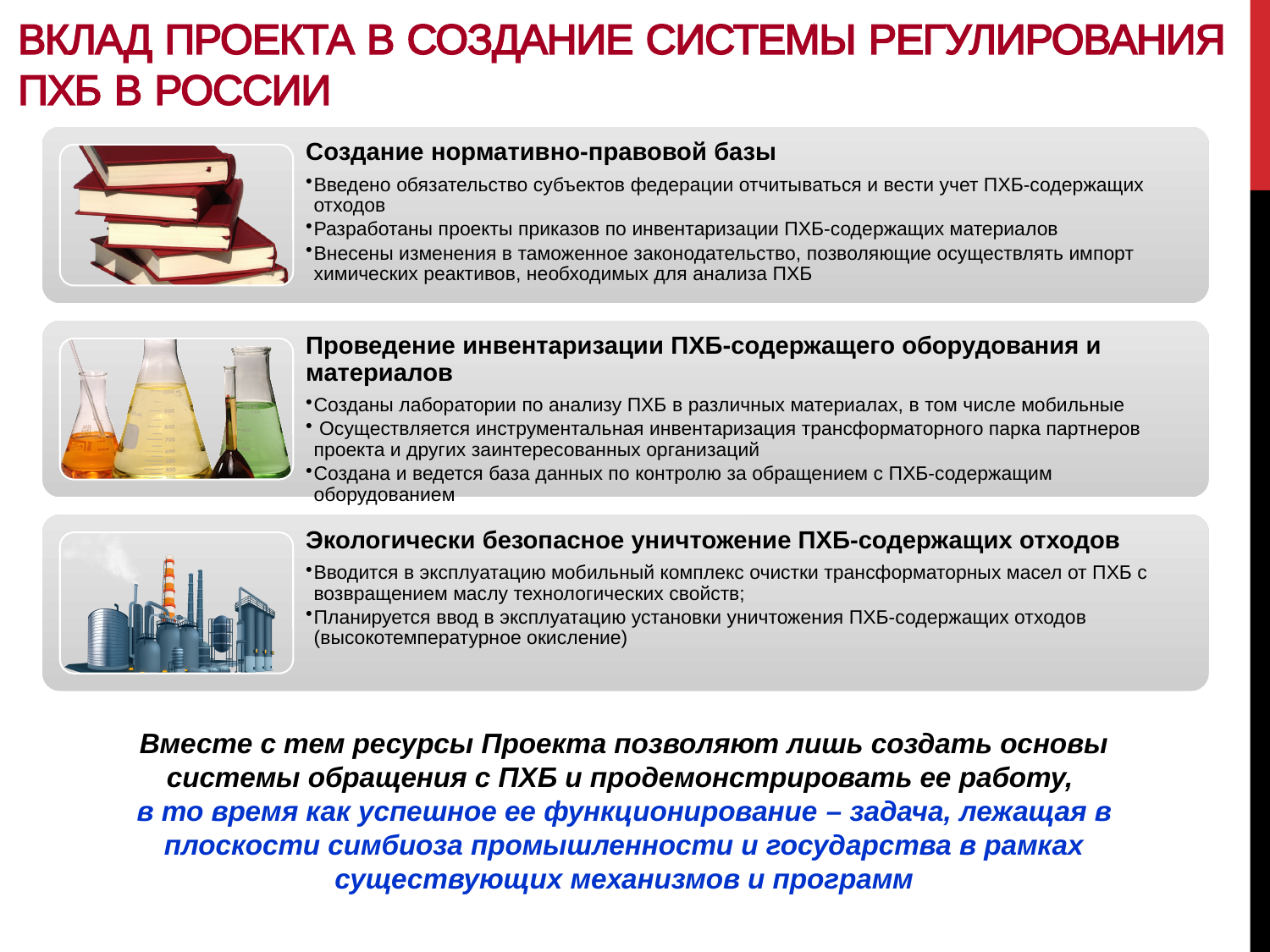

# Вклад проекта в создание системы регулирования пхб в россии
Создание нормативно-правовой базы
Введено обязательство субъектов федерации отчитываться и вести учет ПХБ-содержащих отходов
Разработаны проекты приказов по инвентаризации ПХБ-содержащих материалов
Внесены изменения в таможенное законодательство, позволяющие осуществлять импорт химических реактивов, необходимых для анализа ПХБ
Проведение инвентаризации ПХБ-содержащего оборудования и материалов
Созданы лаборатории по анализу ПХБ в различных материалах, в том числе мобильные
 Осуществляется инструментальная инвентаризация трансформаторного парка партнеров проекта и других заинтересованных организаций
Создана и ведется база данных по контролю за обращением с ПХБ-содержащим оборудованием
Экологически безопасное уничтожение ПХБ-содержащих отходов
Вводится в эксплуатацию мобильный комплекс очистки трансформаторных масел от ПХБ с возвращением маслу технологических свойств;
Планируется ввод в эксплуатацию установки уничтожения ПХБ-содержащих отходов (высокотемпературное окисление)
Вместе с тем ресурсы Проекта позволяют лишь создать основы системы обращения с ПХБ и продемонстрировать ее работу,
в то время как успешное ее функционирование – задача, лежащая в плоскости симбиоза промышленности и государства в рамках существующих механизмов и программ